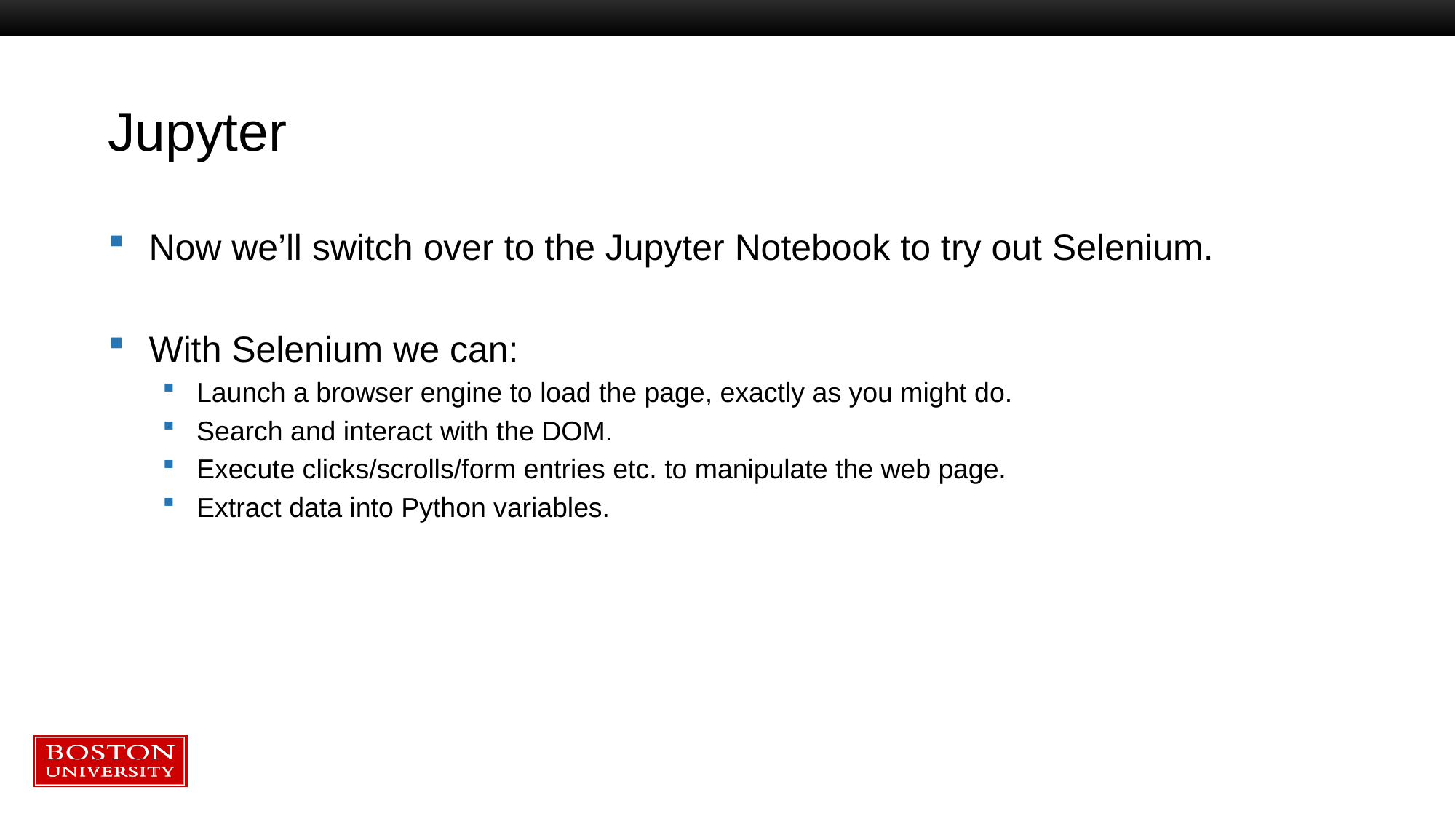

# Jupyter
Now we’ll switch over to the Jupyter Notebook to try out Selenium.

With Selenium we can:
Launch a browser engine to load the page, exactly as you might do.
Search and interact with the DOM.
Execute clicks/scrolls/form entries etc. to manipulate the web page.
Extract data into Python variables.